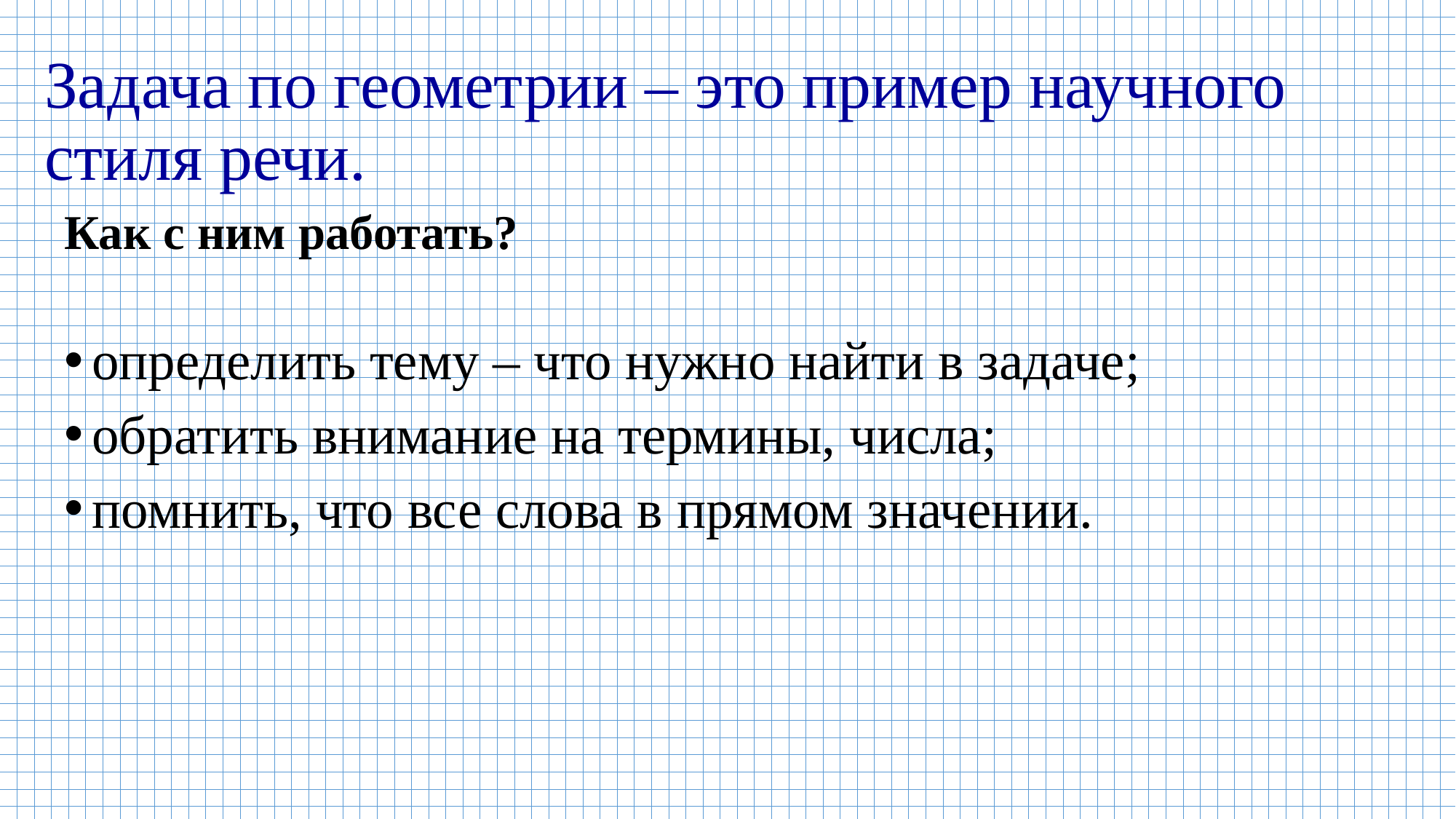

# Задача по геометрии – это пример научного стиля речи.
Как с ним работать?
определить тему – что нужно найти в задаче;
обратить внимание на термины, числа;
помнить, что все слова в прямом значении.